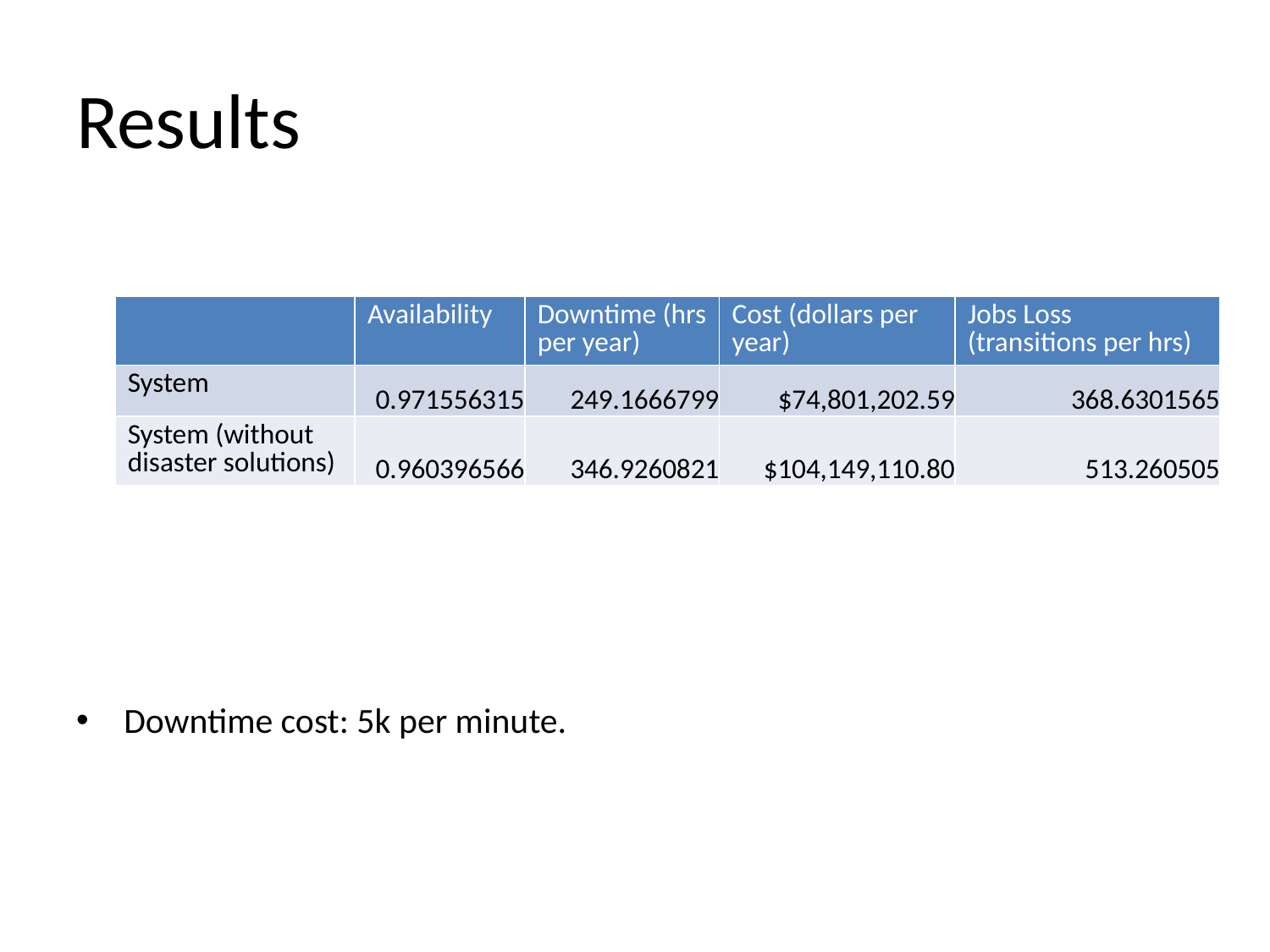

# Results

Downtime cost: 5k per minute.
|  | Availability | Downtime (hrs per year) | Cost (dollars per year) | Jobs Loss (transitions per hrs) |
| --- | --- | --- | --- | --- |
| System | 0.971556315 | 249.1666799 | $74,801,202.59 | 368.6301565 |
| System (without disaster solutions) | 0.960396566 | 346.9260821 | $104,149,110.80 | 513.260505 |